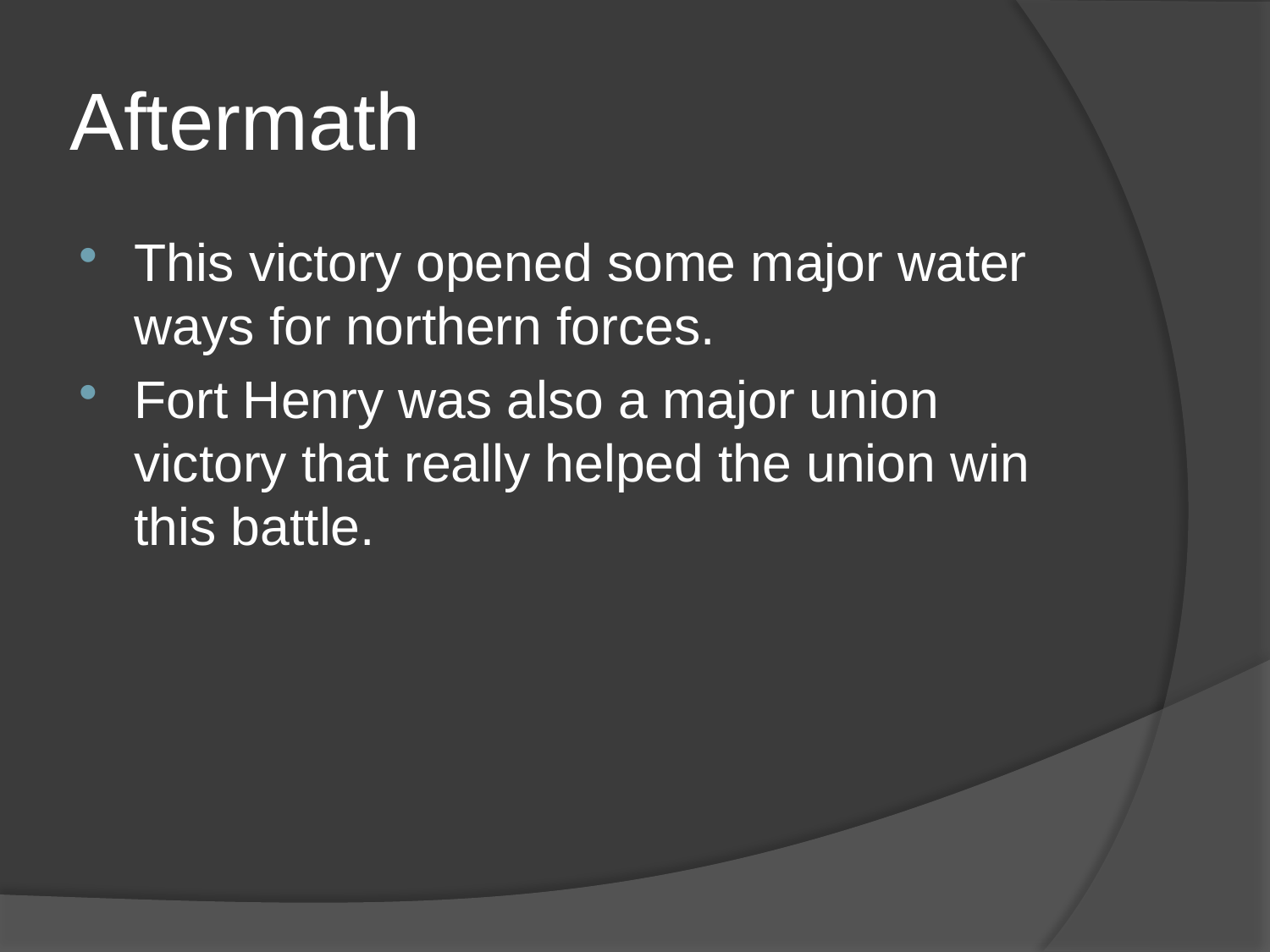

# Aftermath
This victory opened some major water ways for northern forces.
Fort Henry was also a major union victory that really helped the union win this battle.